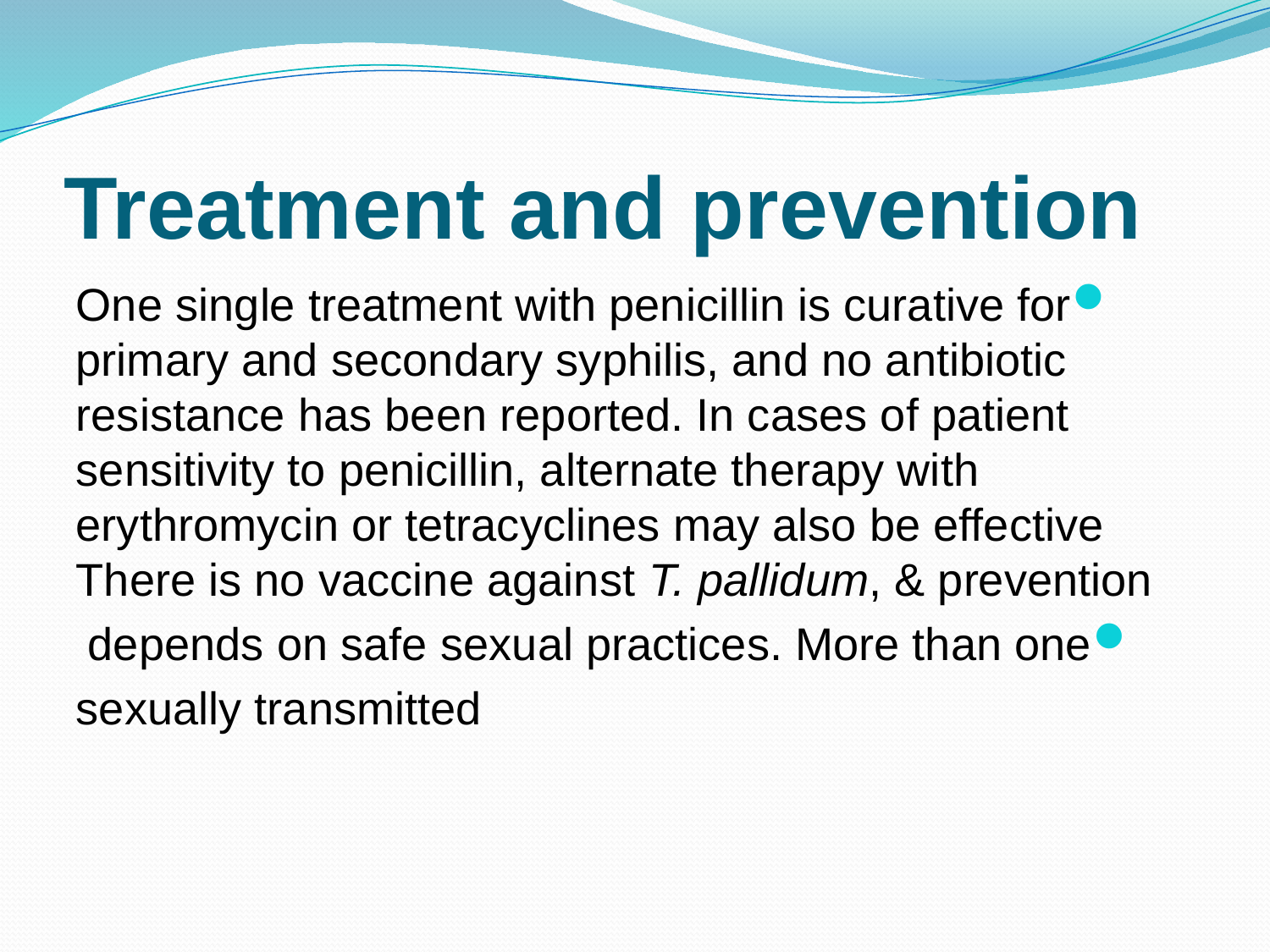

# Treatment and prevention
One single treatment with penicillin is curative for primary and secondary syphilis, and no antibiotic resistance has been reported. In cases of patient sensitivity to penicillin, alternate therapy with erythromycin or tetracyclines may also be effective  There is no vaccine against T. pallidum, & prevention
depends on safe sexual practices. More than one
sexually transmitted